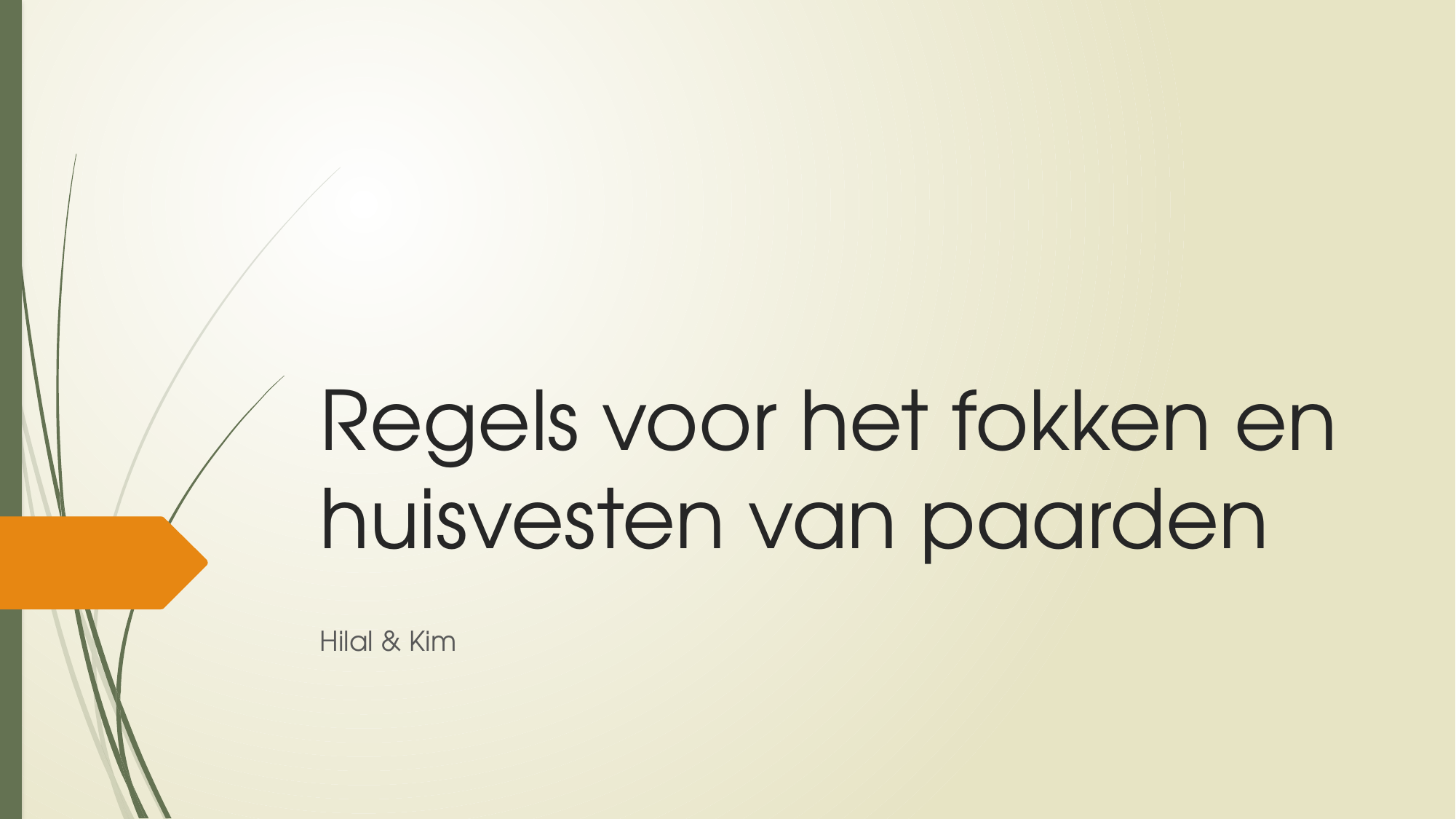

# Regels voor het fokken en huisvesten van paarden

Hilal & Kim